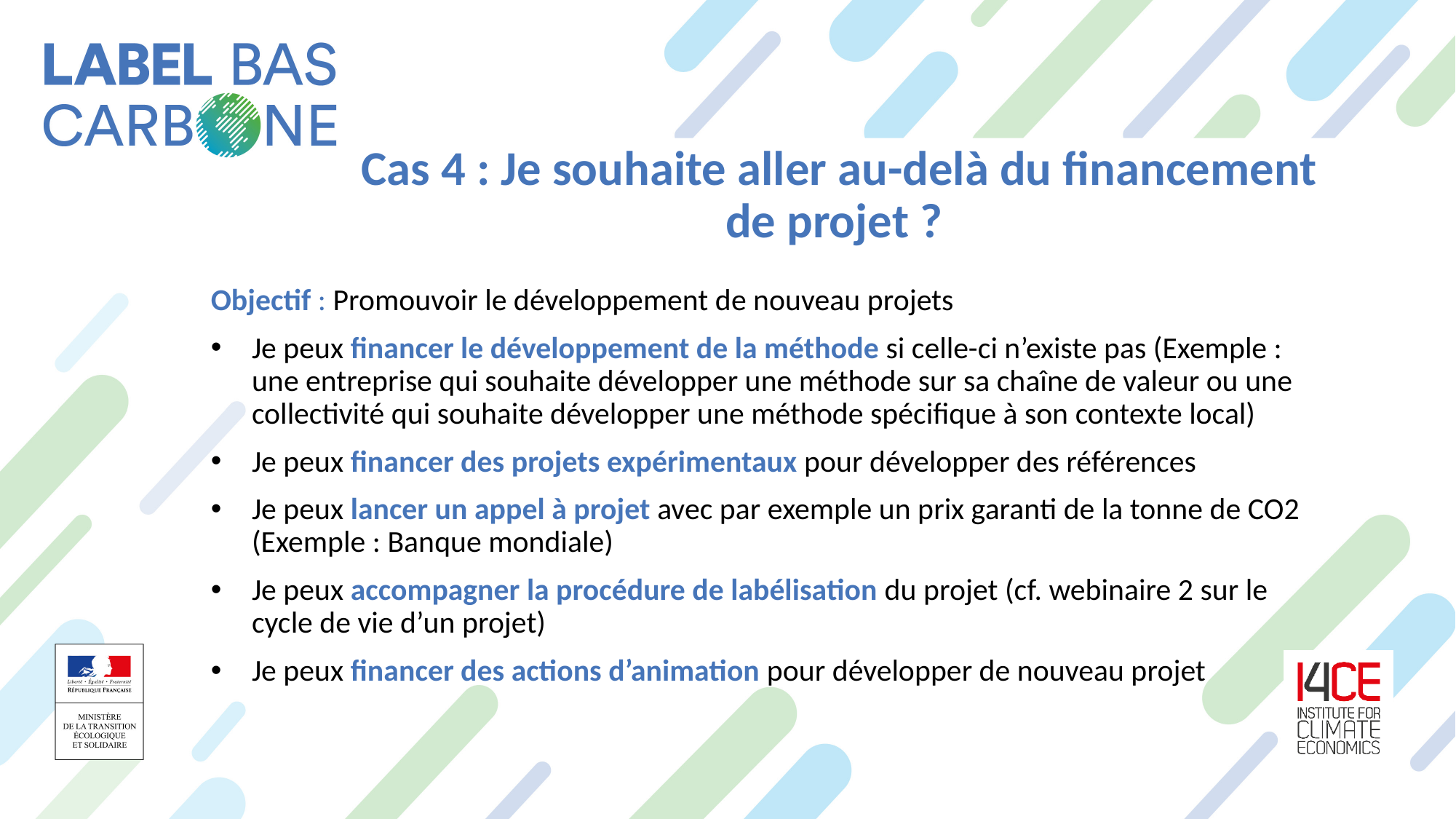

Cas 4 : Je souhaite aller au-delà du financement de projet ?
Objectif : Promouvoir le développement de nouveau projets
Je peux financer le développement de la méthode si celle-ci n’existe pas (Exemple : une entreprise qui souhaite développer une méthode sur sa chaîne de valeur ou une collectivité qui souhaite développer une méthode spécifique à son contexte local)
Je peux financer des projets expérimentaux pour développer des références
Je peux lancer un appel à projet avec par exemple un prix garanti de la tonne de CO2 (Exemple : Banque mondiale)
Je peux accompagner la procédure de labélisation du projet (cf. webinaire 2 sur le cycle de vie d’un projet)
Je peux financer des actions d’animation pour développer de nouveau projet